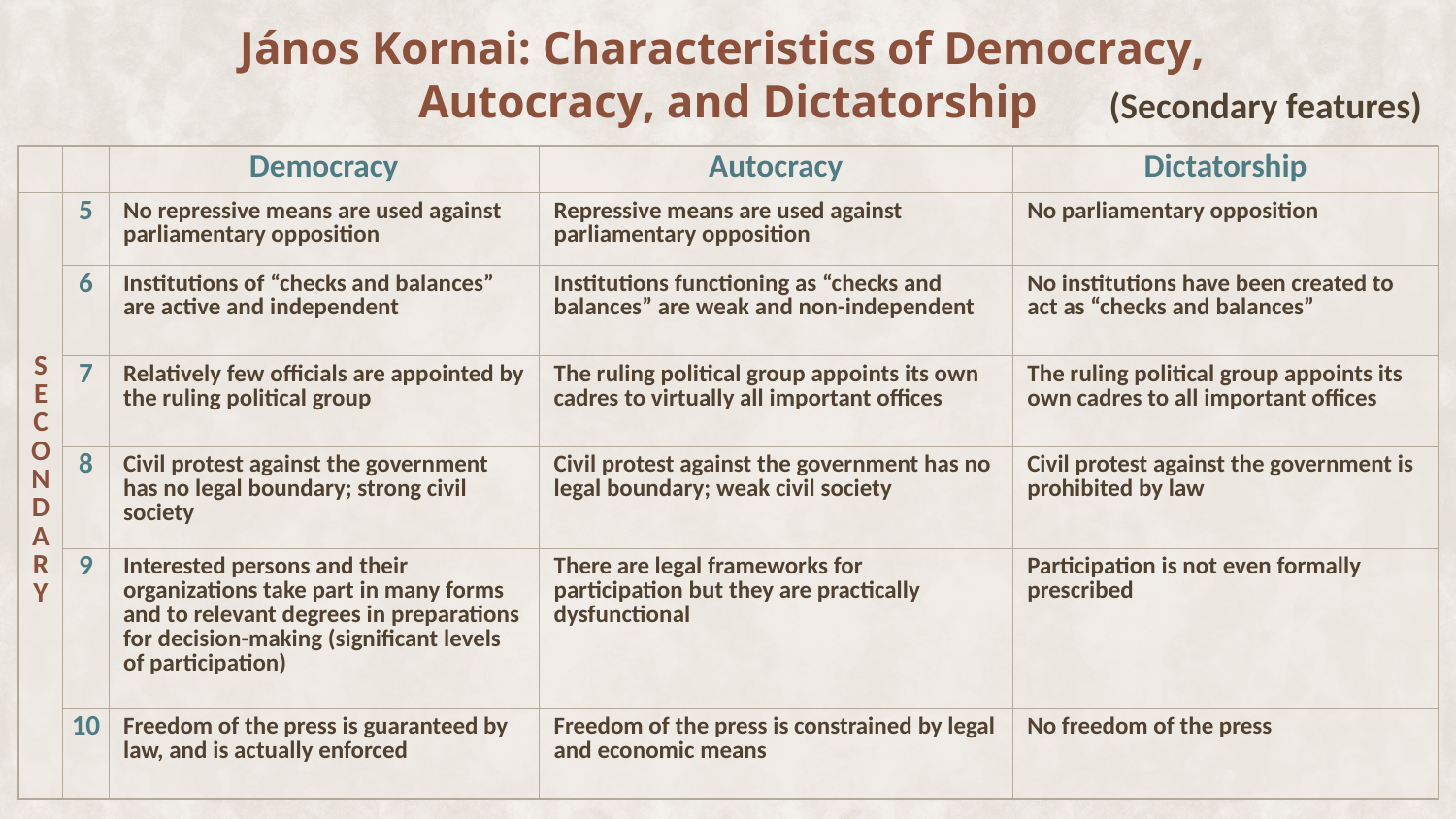

János Kornai: Characteristics of Democracy,
Autocracy, and Dictatorship
(Secondary features)
|  |  | Democracy | Autocracy | Dictatorship |
| --- | --- | --- | --- | --- |
| S E C O N D A R Y | 5 | No repressive means are used against parliamentary opposition | Repressive means are used against parliamentary opposition | No parliamentary opposition |
|  | 6 | Institutions of “checks and balances” are active and independent | Institutions functioning as “checks and balances” are weak and non-independent | No institutions have been created to act as “checks and balances” |
|  | 7 | Relatively few officials are appointed by the ruling political group | The ruling political group appoints its own cadres to virtually all important offices | The ruling political group appoints its own cadres to all important offices |
|  | 8 | Civil protest against the government has no legal boundary; strong civil society | Civil protest against the government has no legal boundary; weak civil society | Civil protest against the government is prohibited by law |
|  | 9 | Interested persons and their organizations take part in many forms and to relevant degrees in preparations for decision-making (significant levels of participation) | There are legal frameworks for participation but they are practically dysfunctional | Participation is not even formally prescribed |
|  | 10 | Freedom of the press is guaranteed by law, and is actually enforced | Freedom of the press is constrained by legal and economic means | No freedom of the press |